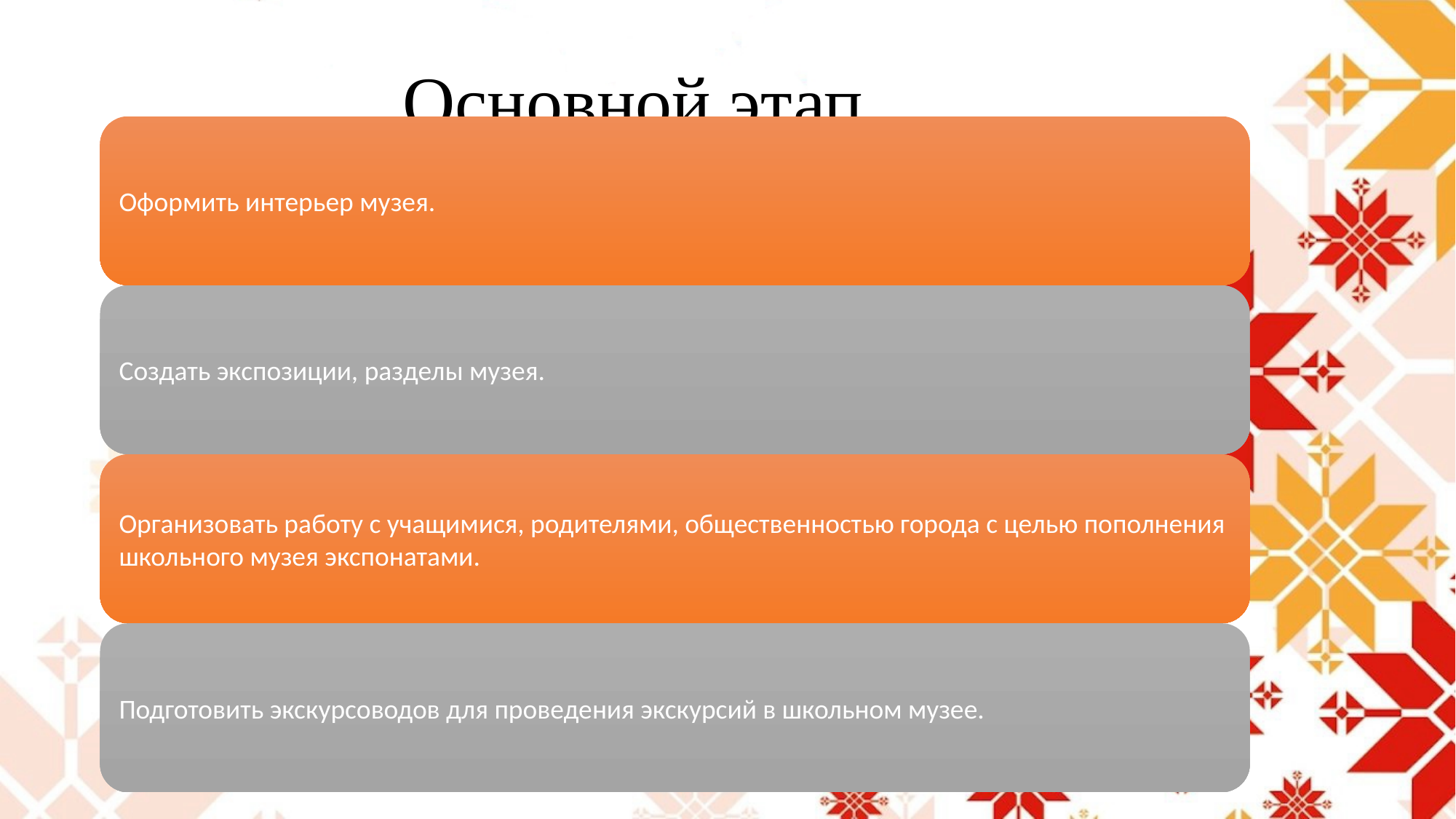

# Основной этап
Оформить интерьер музея.
Создать экспозиции, разделы музея.
Организовать работу с учащимися, родителями, общественностью города с целью пополнения школьного музея экспонатами.
Подготовить экскурсоводов для проведения экскурсий в школьном музее.